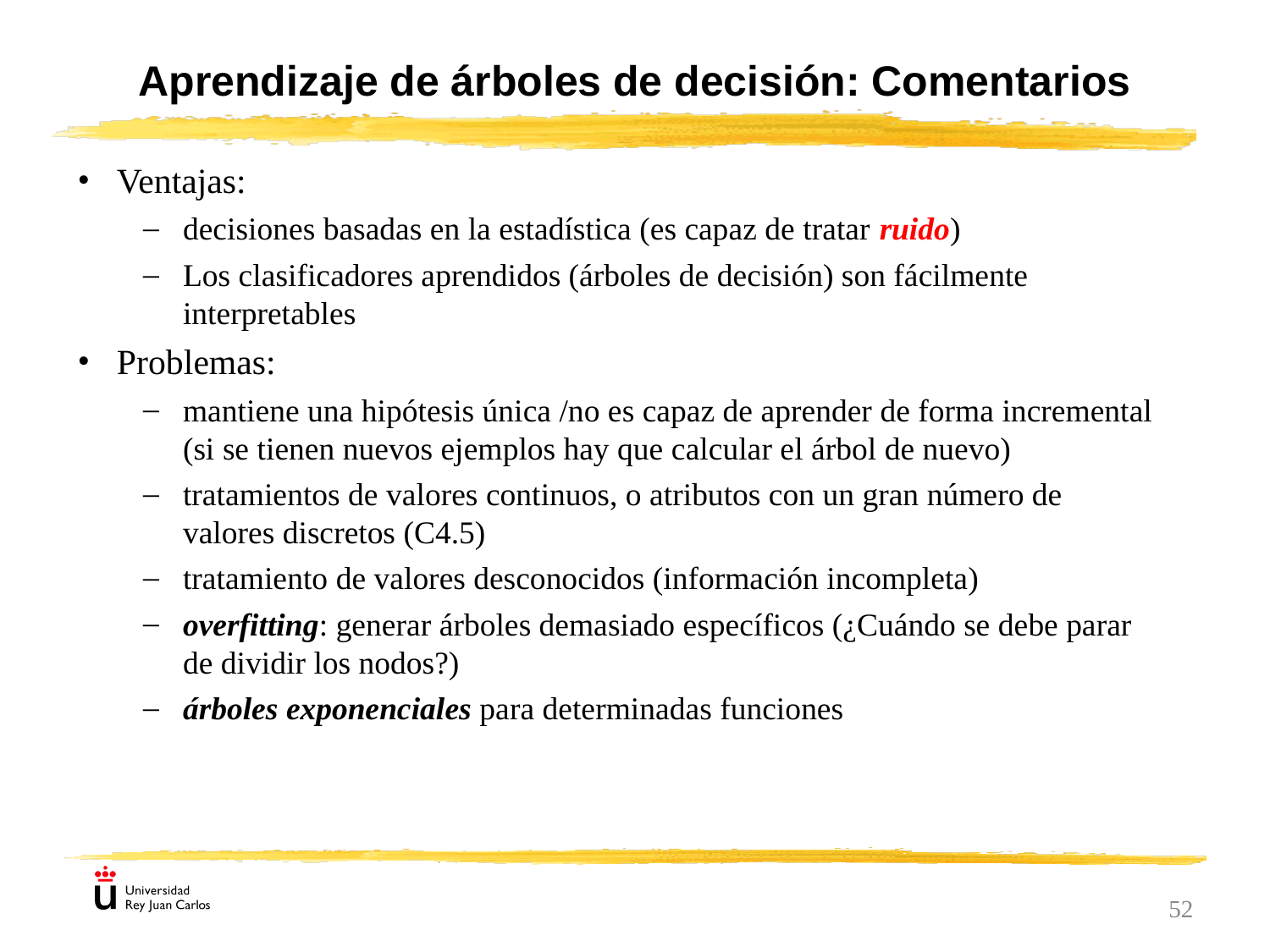

Aprendizaje de árboles de decisión: Comentarios
Ventajas:
decisiones basadas en la estadística (es capaz de tratar ruido)
Los clasificadores aprendidos (árboles de decisión) son fácilmente interpretables
Problemas:
mantiene una hipótesis única /no es capaz de aprender de forma incremental (si se tienen nuevos ejemplos hay que calcular el árbol de nuevo)‏
tratamientos de valores continuos, o atributos con un gran número de valores discretos (C4.5)
tratamiento de valores desconocidos (información incompleta)‏
overfitting: generar árboles demasiado específicos (¿Cuándo se debe parar de dividir los nodos?)‏
árboles exponenciales para determinadas funciones

52